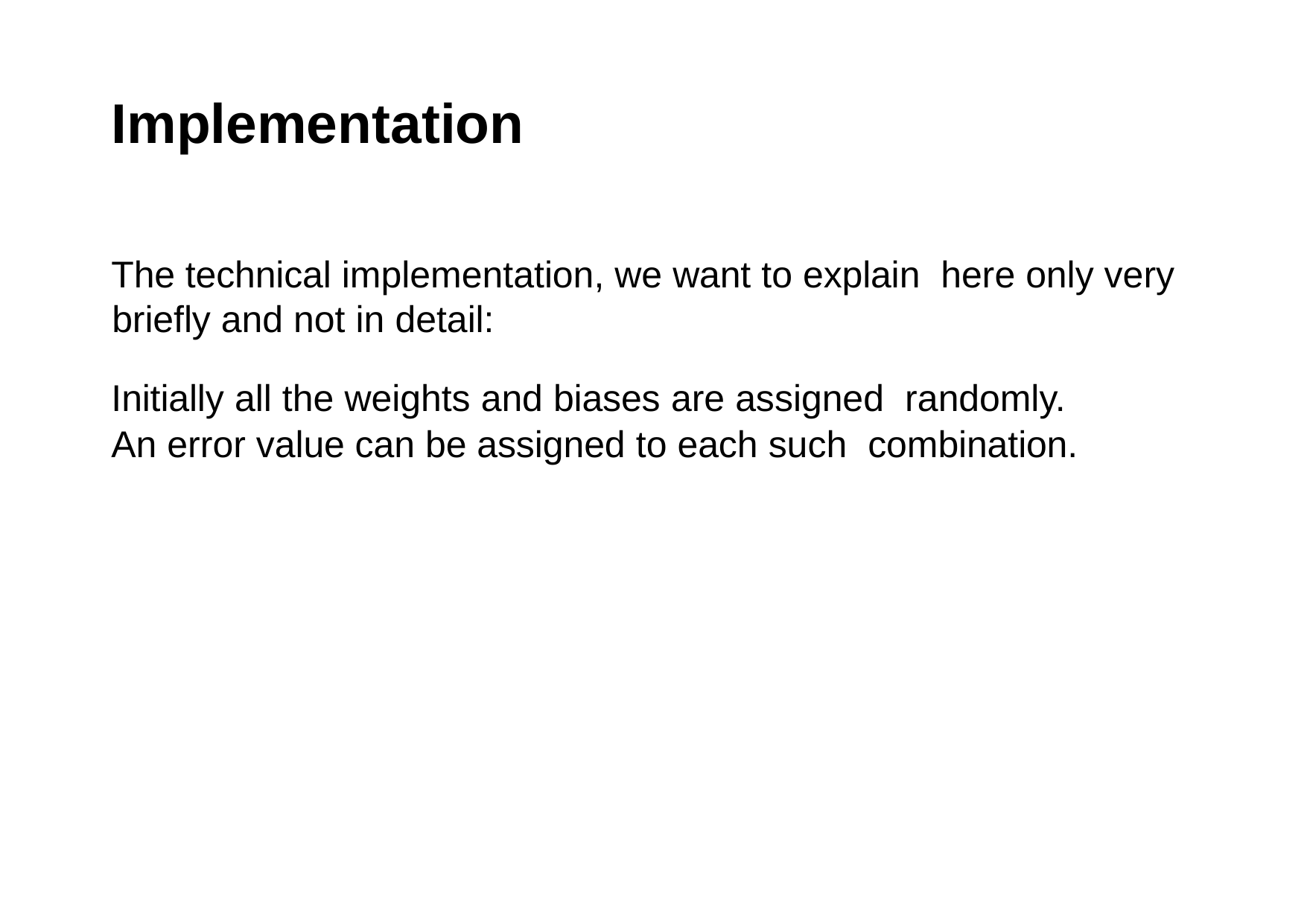

# Implementation
The technical implementation, we want to explain  here only very briefly and not in detail:
Initially all the weights and biases are assigned  randomly.
An error value can be assigned to each such  combination.